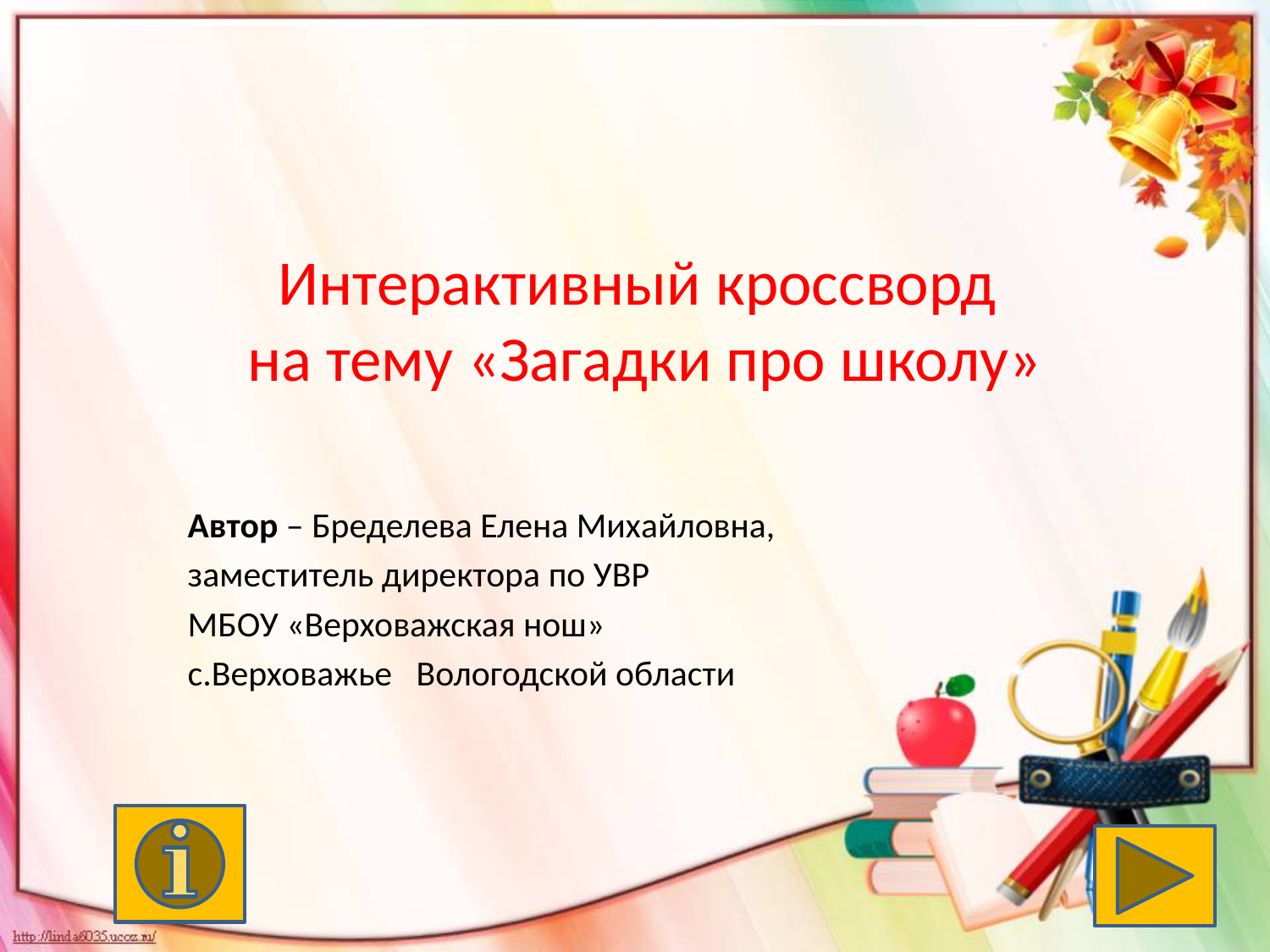

# Интерактивный кроссворд на тему «Загадки про школу»
Автор – Бределева Елена Михайловна,
заместитель директора по УВР
МБОУ «Верховажская нош»
с.Верховажье   Вологодской области